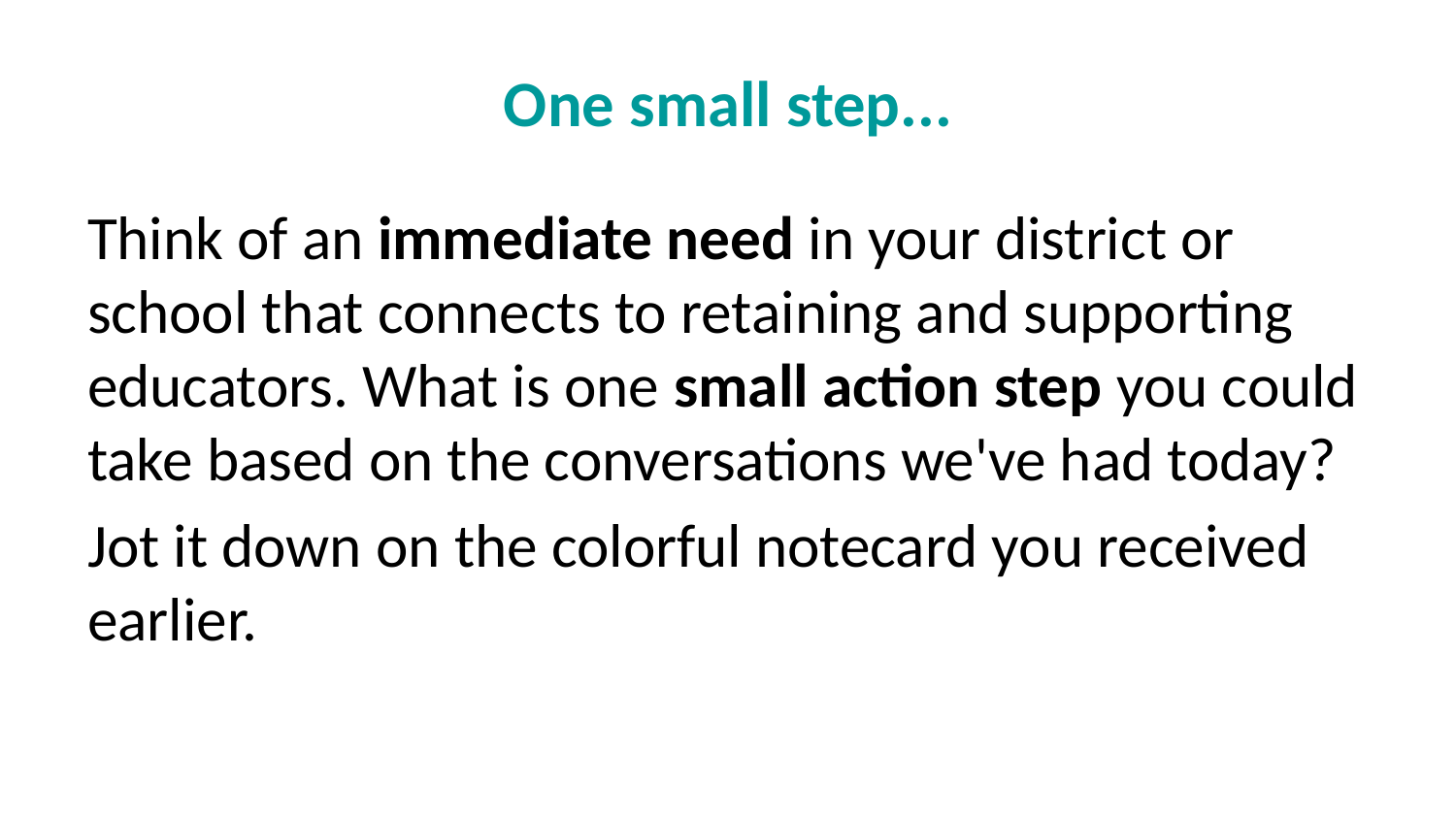

# One small step...
Think of an immediate need in your district or school that connects to retaining and supporting educators. What is one small action step you could take based on the conversations we've had today?
Jot it down on the colorful notecard you received earlier.